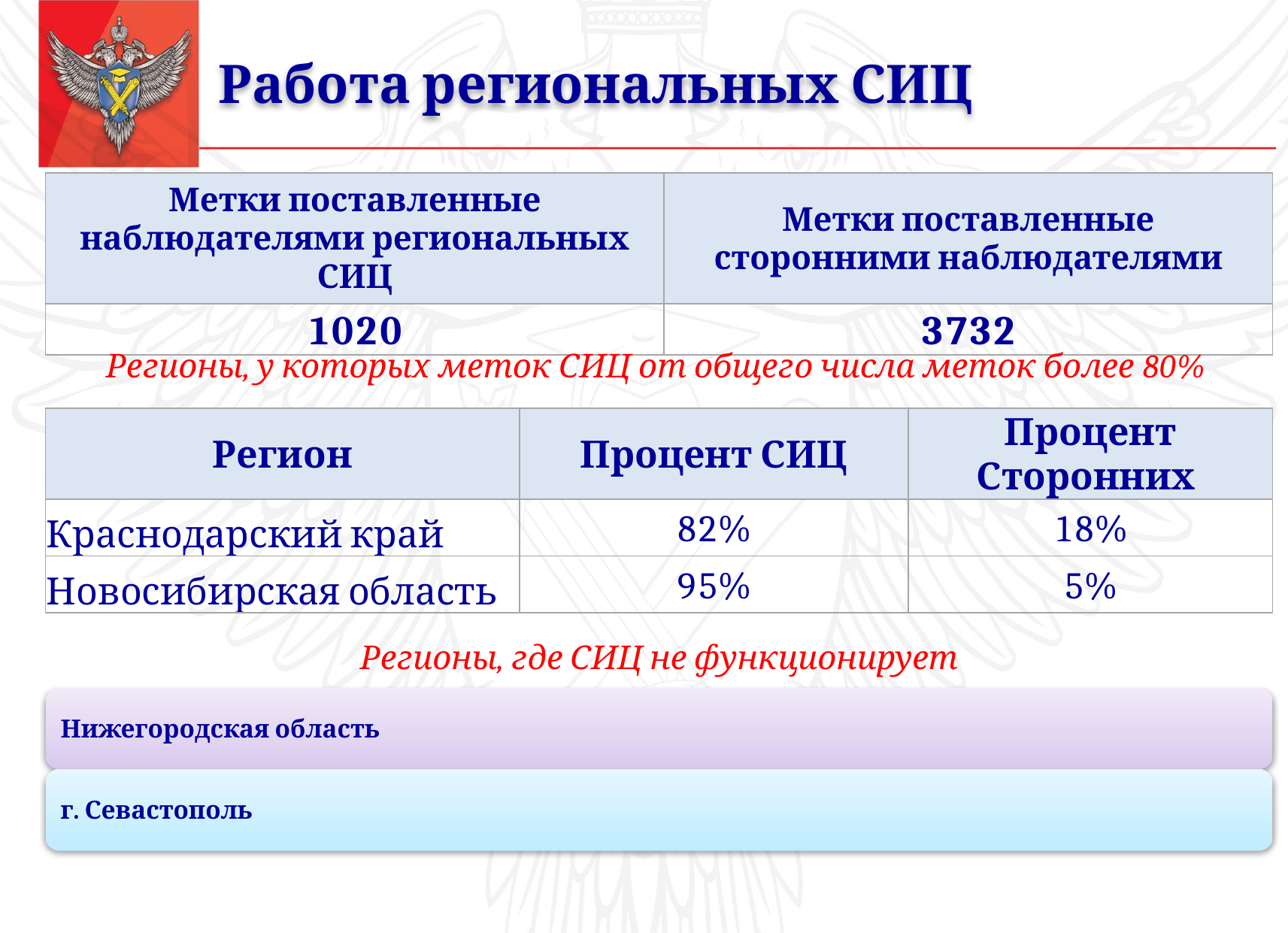

# Работа региональных СИЦ
| Метки поставленные наблюдателями региональных СИЦ | Метки поставленные сторонними наблюдателями |
| --- | --- |
| 1020 | 3732 |
Регионы, у которых меток СИЦ от общего числа меток более 80%
| Регион | Процент СИЦ | Процент Сторонних |
| --- | --- | --- |
| Краснодарский край | 82% | 18% |
| Новосибирская область | 95% | 5% |
Регионы, где СИЦ не функционирует
Нижегородская область
г. Севастополь